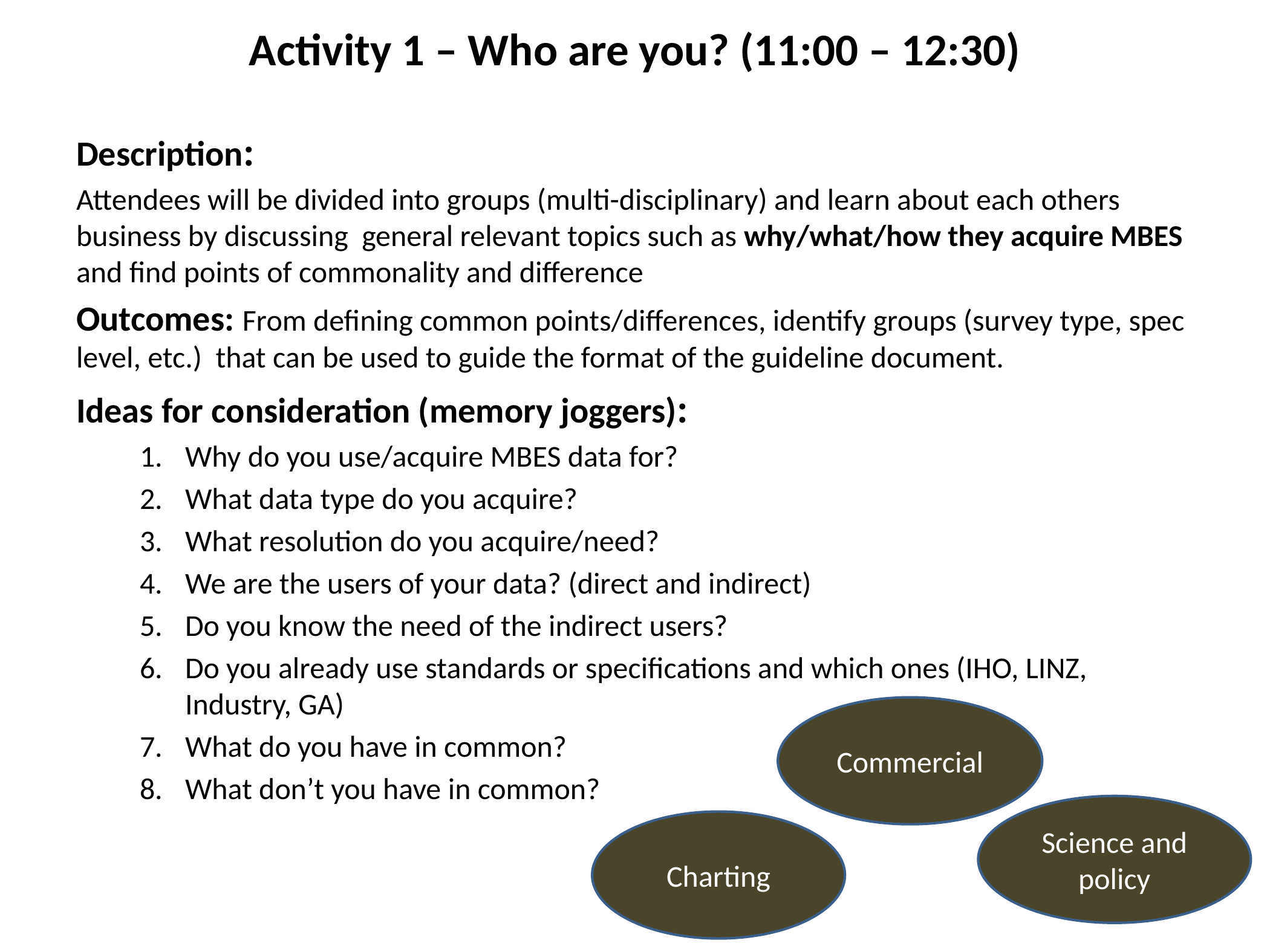

# Activity 1 – Who are you? (11:00 – 12:30)
Description:
Attendees will be divided into groups (multi-disciplinary) and learn about each others business by discussing  general relevant topics such as why/what/how they acquire MBES and find points of commonality and difference
Outcomes: From defining common points/differences, identify groups (survey type, spec level, etc.)  that can be used to guide the format of the guideline document.
Ideas for consideration (memory joggers):
Why do you use/acquire MBES data for?
What data type do you acquire?
What resolution do you acquire/need?
We are the users of your data? (direct and indirect)
Do you know the need of the indirect users?
Do you already use standards or specifications and which ones (IHO, LINZ, Industry, GA)
What do you have in common?
What don’t you have in common?
Commercial
Science and policy
Charting